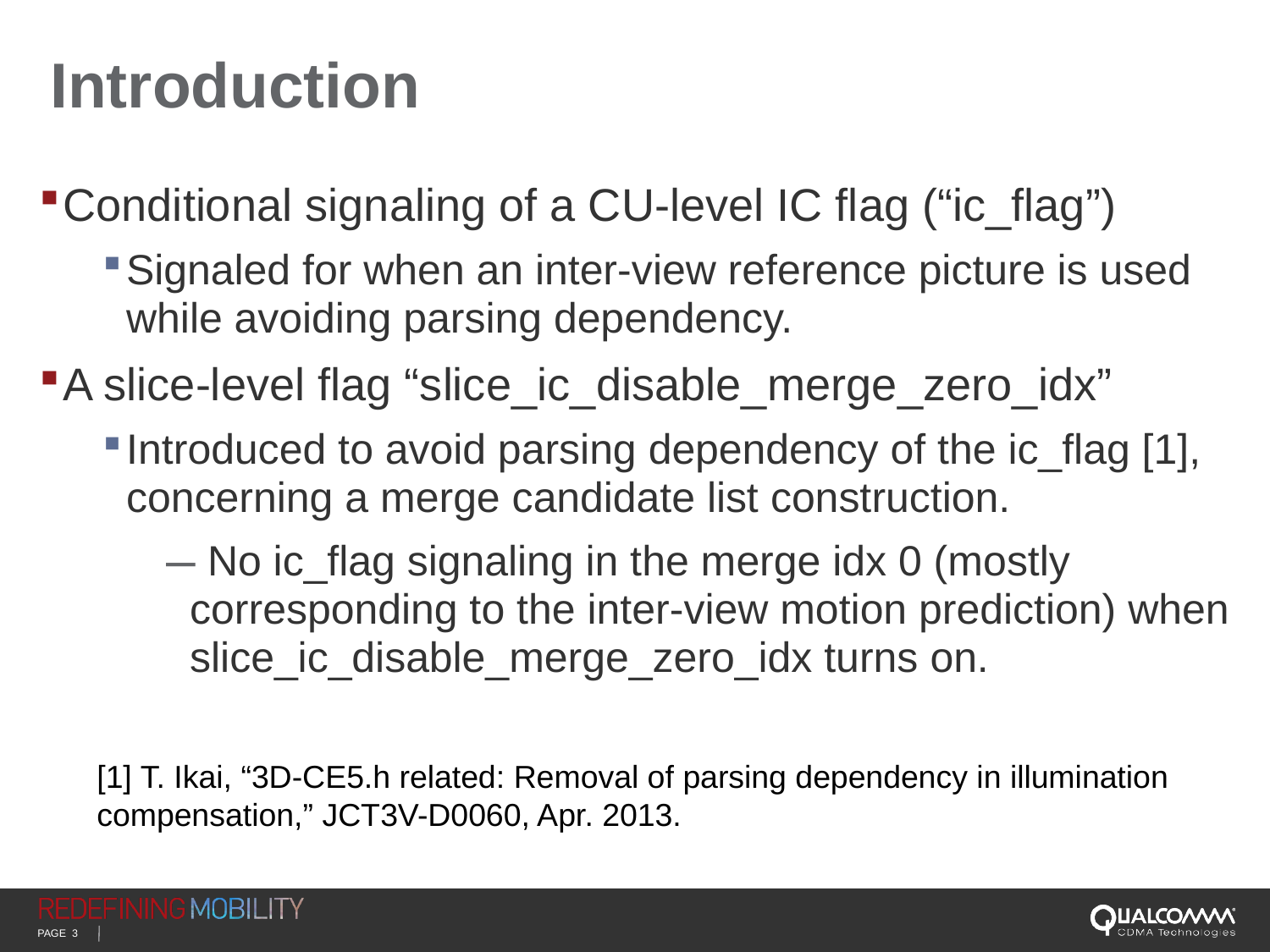

# Introduction
Conditional signaling of a CU-level IC flag (“ic_flag”)
Signaled for when an inter-view reference picture is used while avoiding parsing dependency.
A slice-level flag “slice_ic_disable_merge_zero_idx”
Introduced to avoid parsing dependency of the ic_flag [1], concerning a merge candidate list construction.
 No ic_flag signaling in the merge idx 0 (mostly corresponding to the inter-view motion prediction) when slice_ic_disable_merge_zero_idx turns on.

[1] T. Ikai, “3D-CE5.h related: Removal of parsing dependency in illumination compensation,” JCT3V-D0060, Apr. 2013.